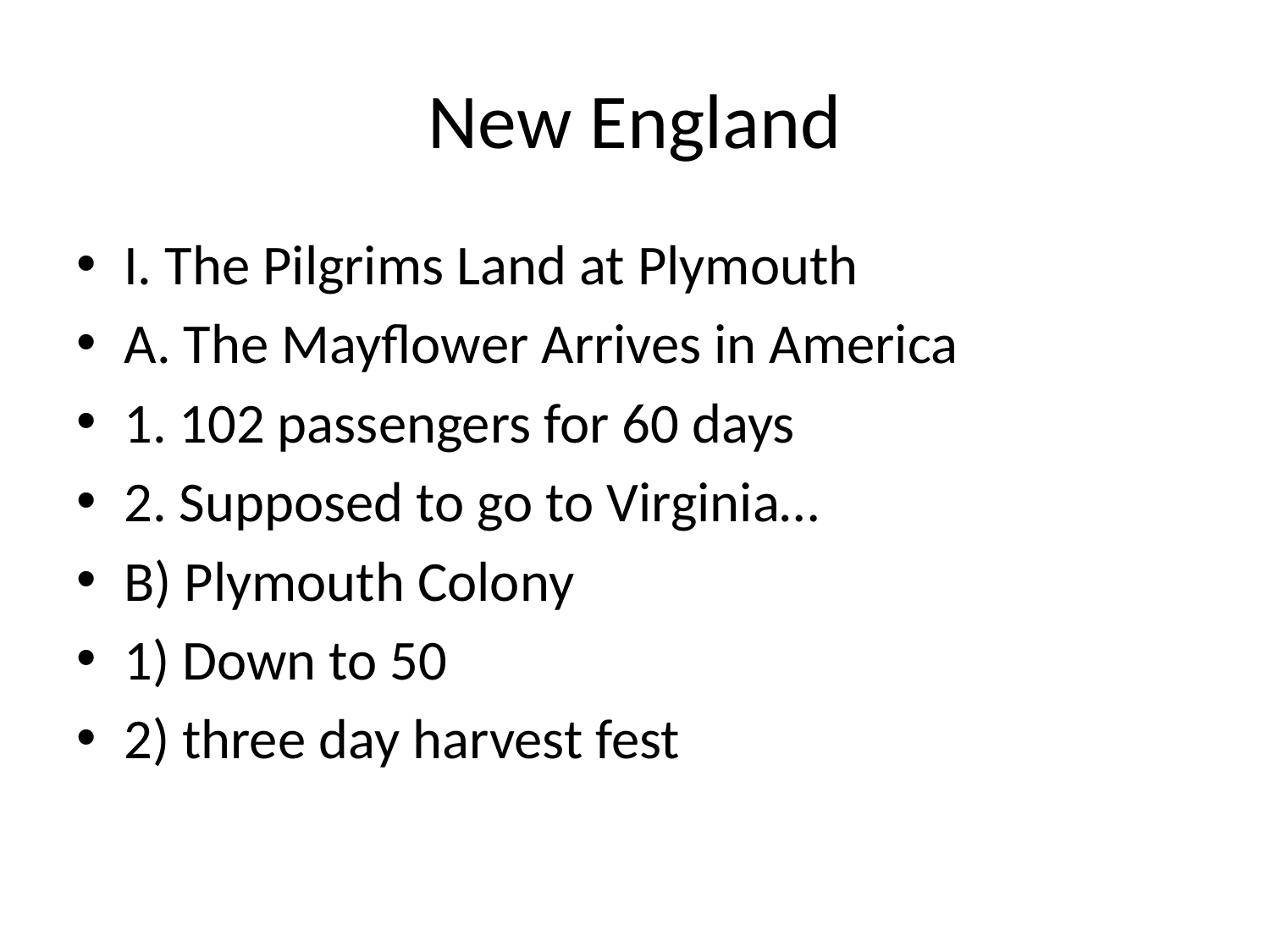

# New England
I. The Pilgrims Land at Plymouth
A. The Mayflower Arrives in America
1. 102 passengers for 60 days
2. Supposed to go to Virginia…
B) Plymouth Colony
1) Down to 50
2) three day harvest fest